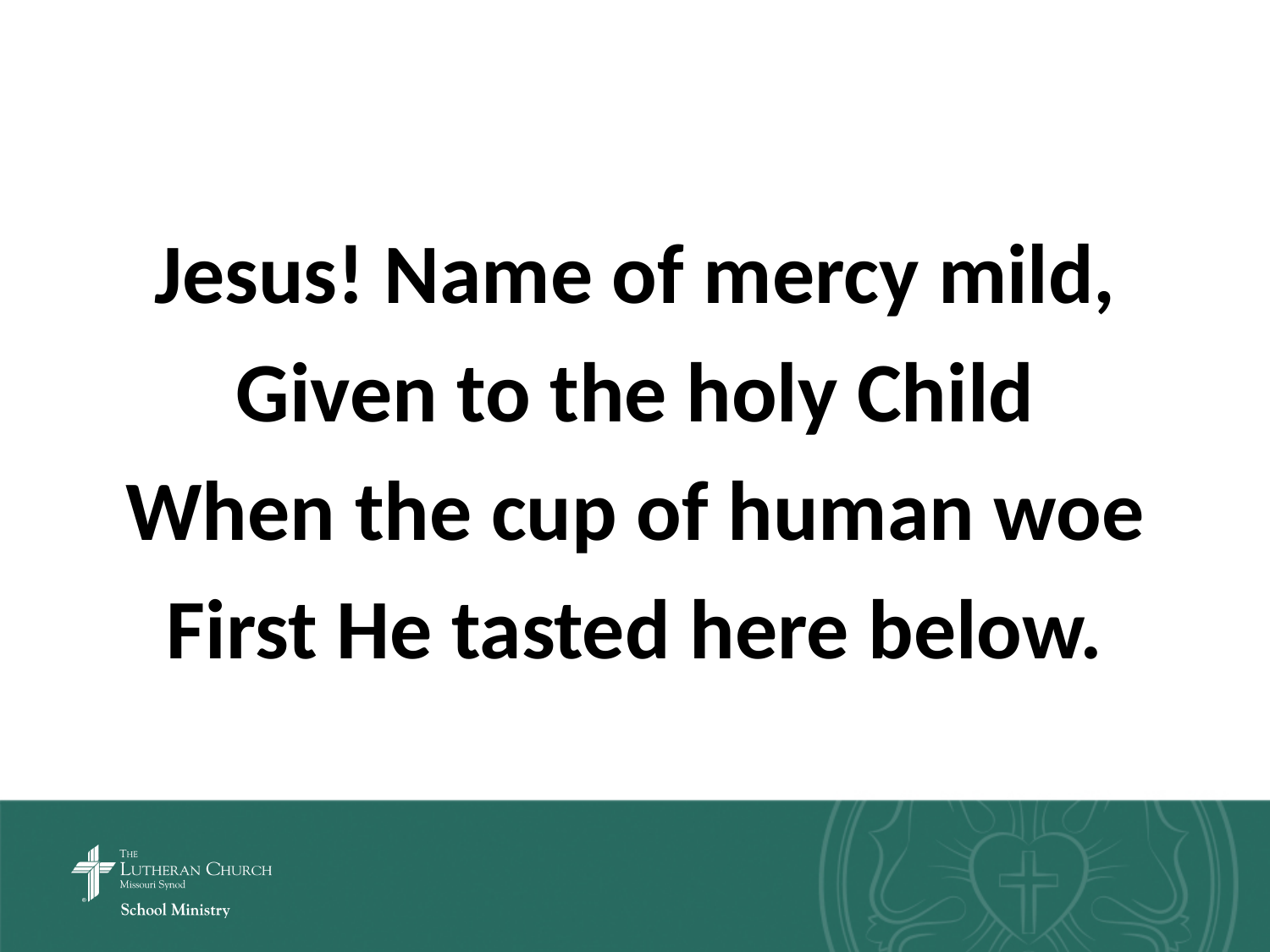

Jesus! Name of mercy mild,
Given to the holy Child
When the cup of human woe
First He tasted here below.